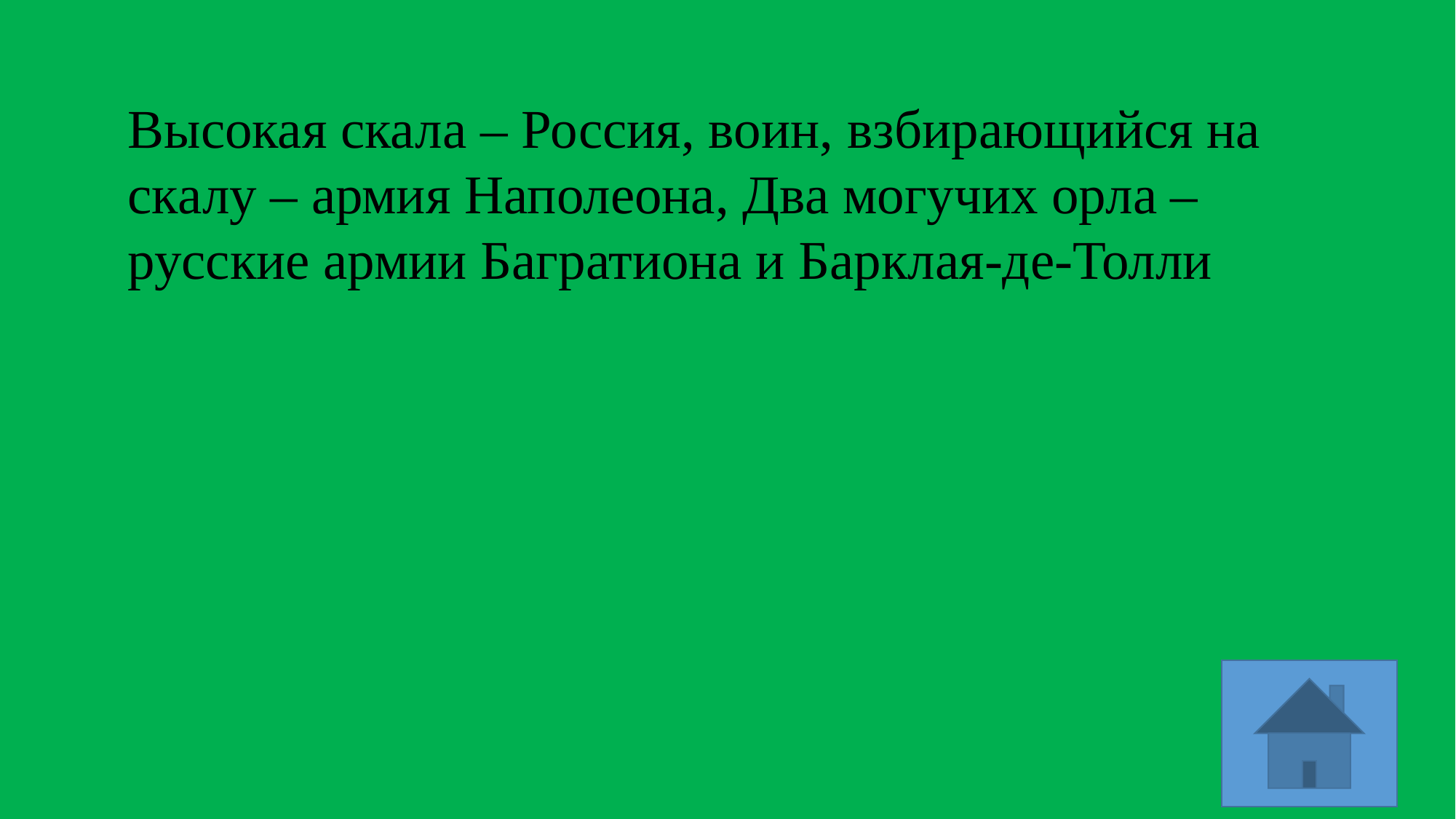

Высокая скала – Россия, воин, взбирающийся на скалу – армия Наполеона, Два могучих орла – русские армии Багратиона и Барклая-де-Толли